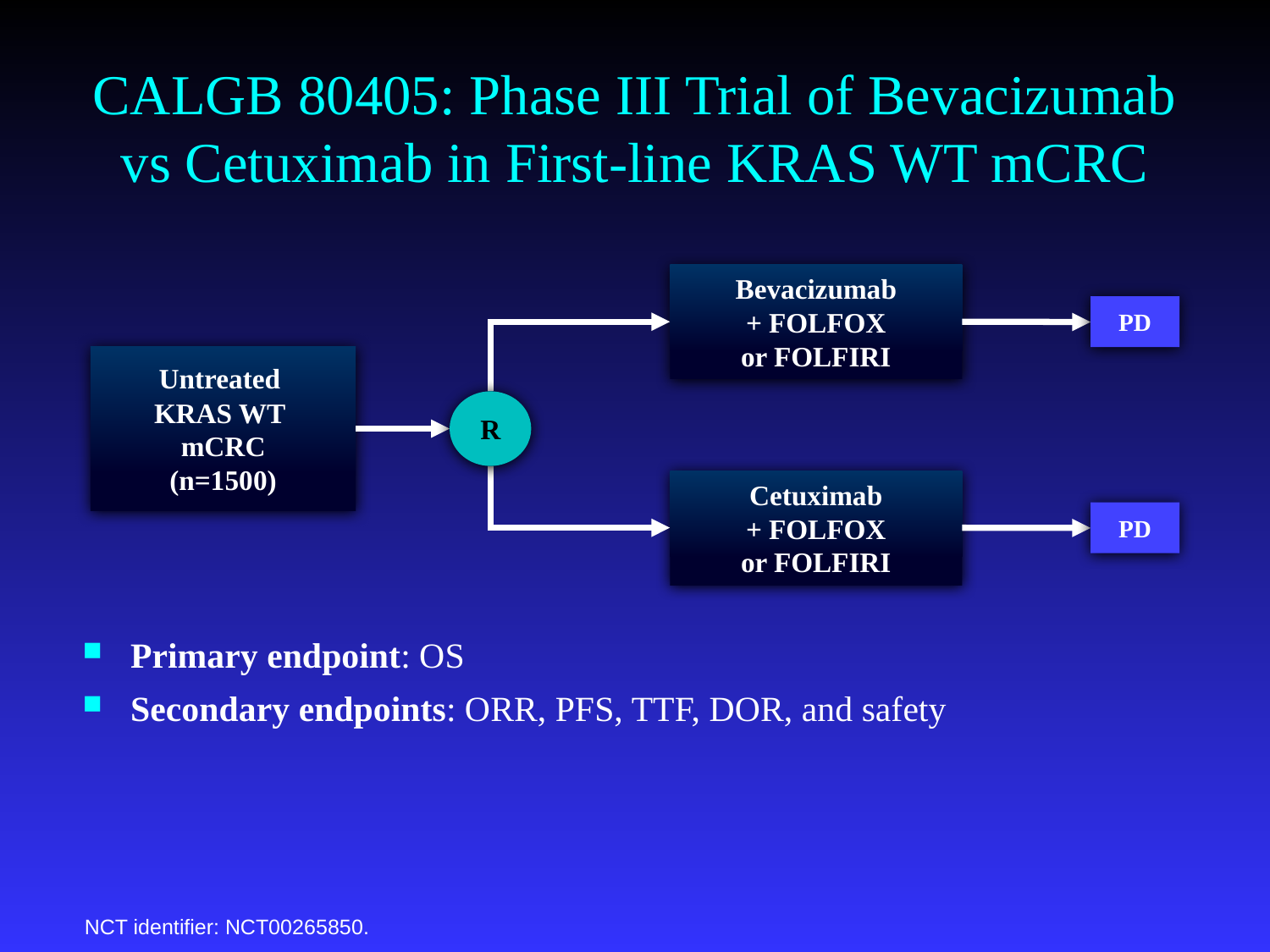

CALGB 80405: Phase III Trial of Bevacizumab vs Cetuximab in First-line KRAS WT mCRC
Bevacizumab
+ FOLFOX
or FOLFIRI
PD
Untreated
KRAS WT
mCRC
(n=1500)
R
Cetuximab
+ FOLFOX
or FOLFIRI
PD
Primary endpoint: OS
Secondary endpoints: ORR, PFS, TTF, DOR, and safety
NCT identifier: NCT00265850.